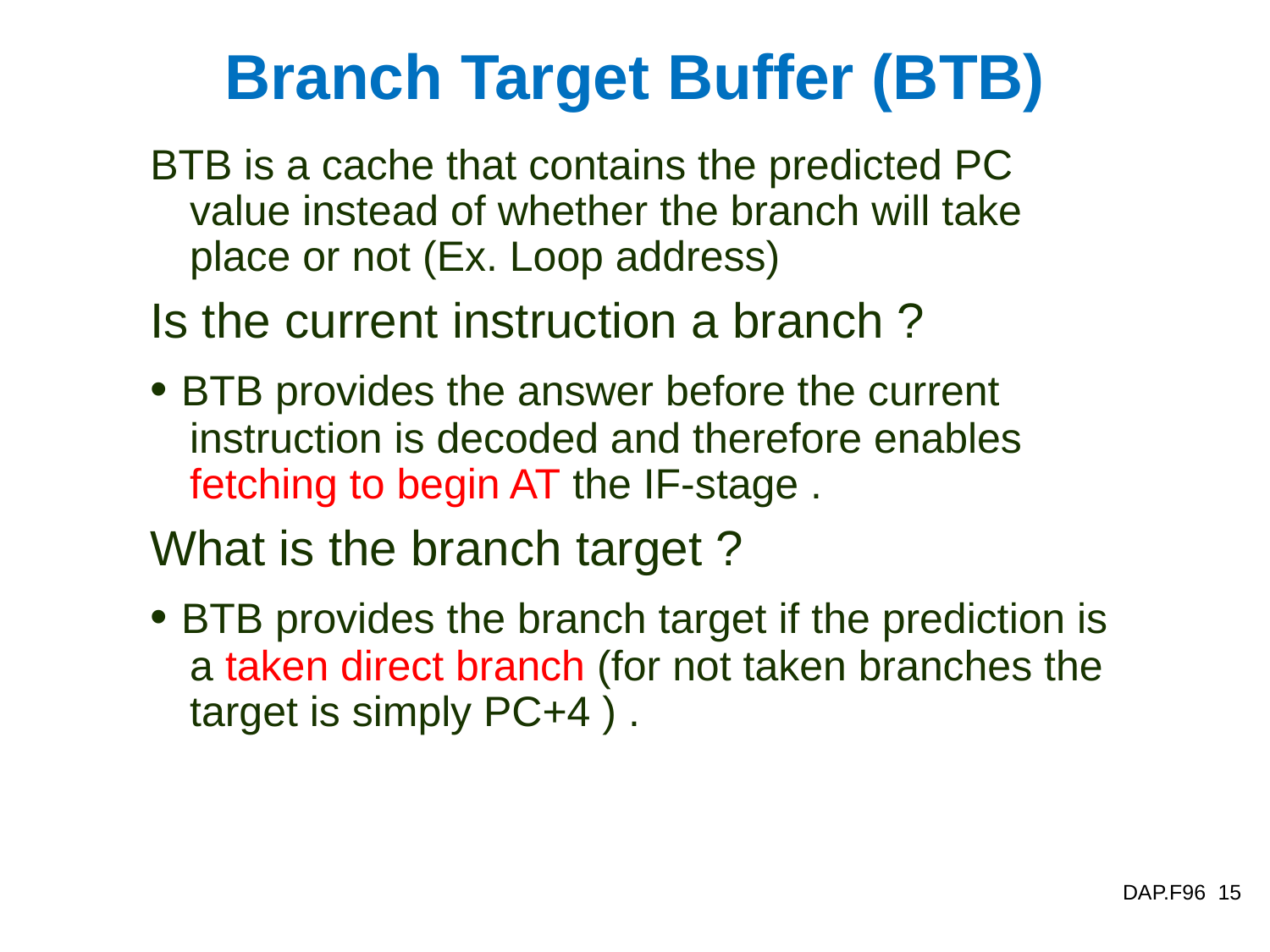

# Branch Target Buffer (BTB)
BTB is a cache that contains the predicted PC value instead of whether the branch will take place or not (Ex. Loop address)
Is the current instruction a branch ?
• BTB provides the answer before the current instruction is decoded and therefore enables fetching to begin AT the IF-stage .
What is the branch target ?
• BTB provides the branch target if the prediction is a taken direct branch (for not taken branches the target is simply PC+4 ) .